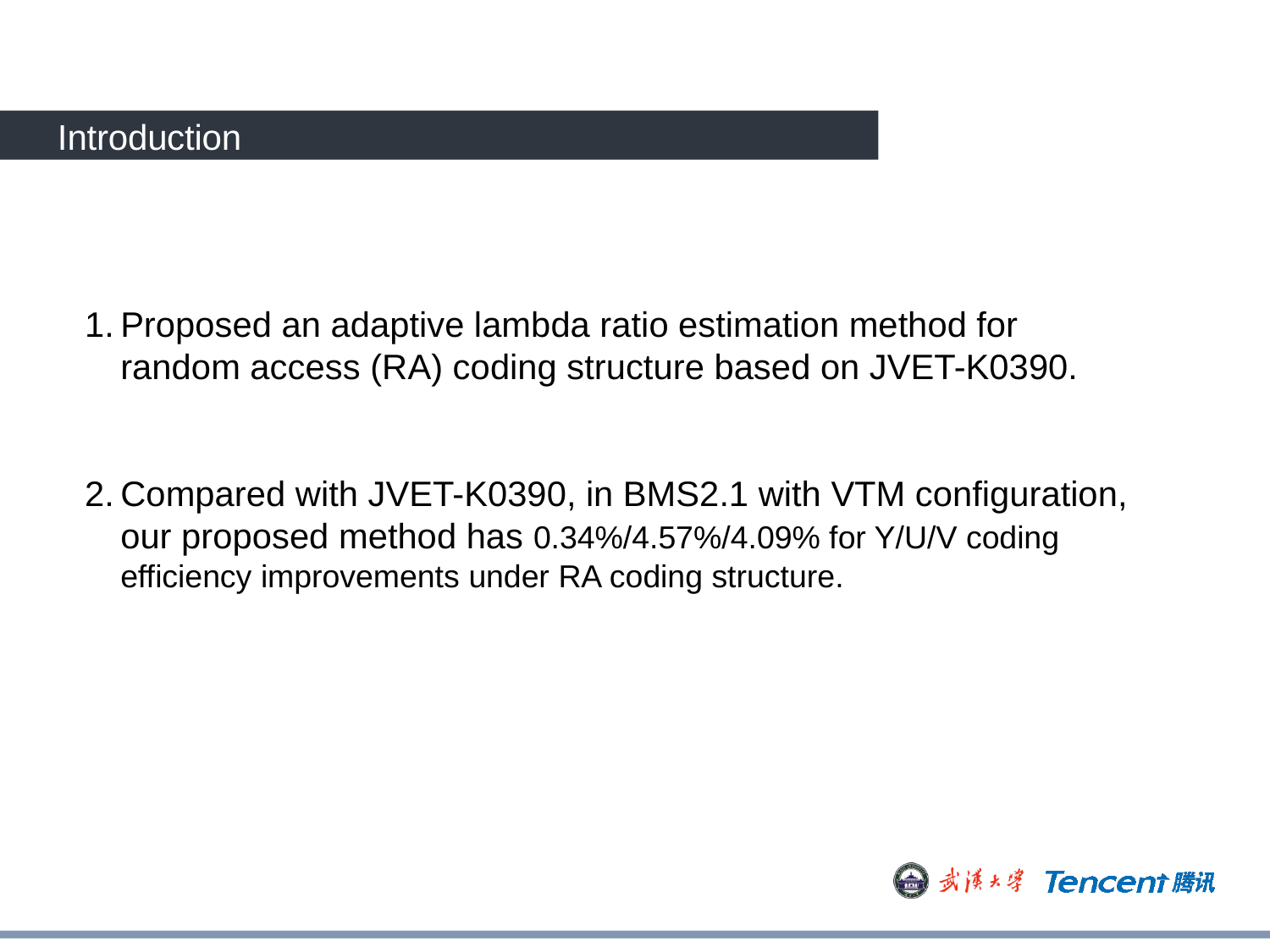

# Introduction

Proposed an adaptive lambda ratio estimation method for random access (RA) coding structure based on JVET-K0390.

Compared with JVET-K0390, in BMS2.1 with VTM configuration, our proposed method has 0.34%/4.57%/4.09% for Y/U/V coding efficiency improvements under RA coding structure.